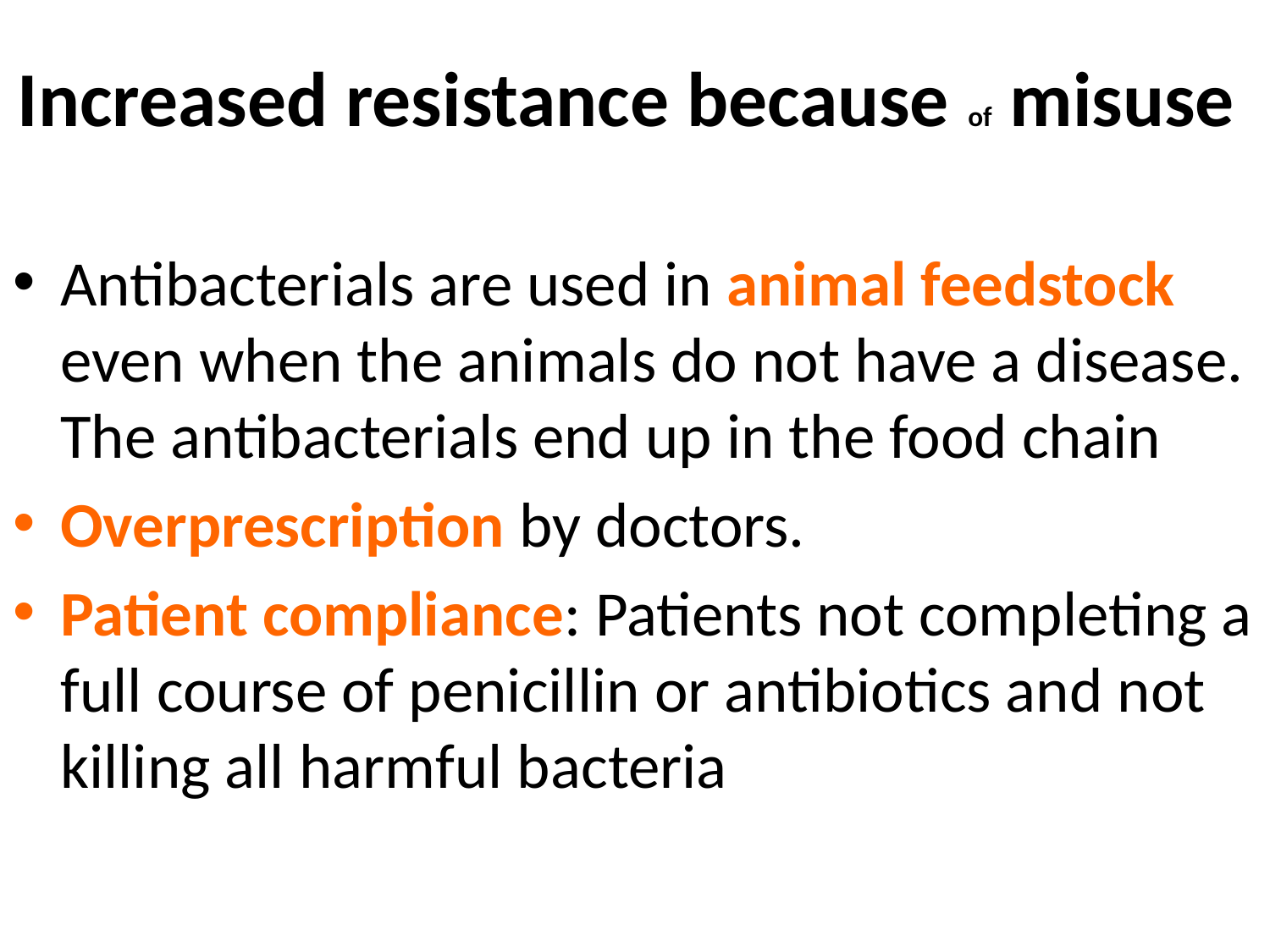

# Increased resistance because of misuse
Antibacterials are used in animal feedstock even when the animals do not have a disease. The antibacterials end up in the food chain
Overprescription by doctors.
Patient compliance: Patients not completing a full course of penicillin or antibiotics and not killing all harmful bacteria